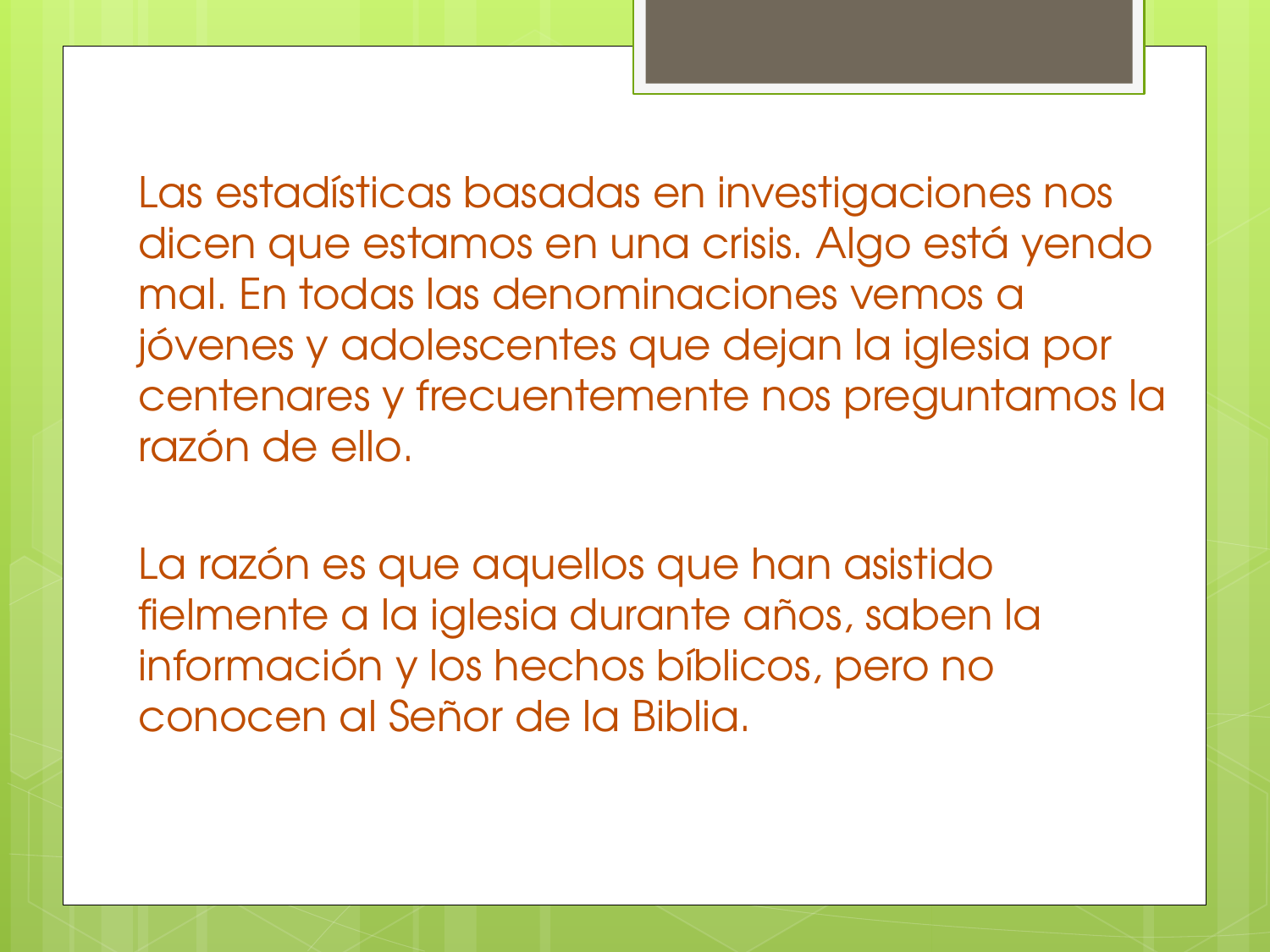

Las estadísticas basadas en investigaciones nos dicen que estamos en una crisis. Algo está yendo mal. En todas las denominaciones vemos a jóvenes y adolescentes que dejan la iglesia por centenares y frecuentemente nos preguntamos la razón de ello.

La razón es que aquellos que han asistido fielmente a la iglesia durante años, saben la información y los hechos bíblicos, pero no conocen al Señor de la Biblia.